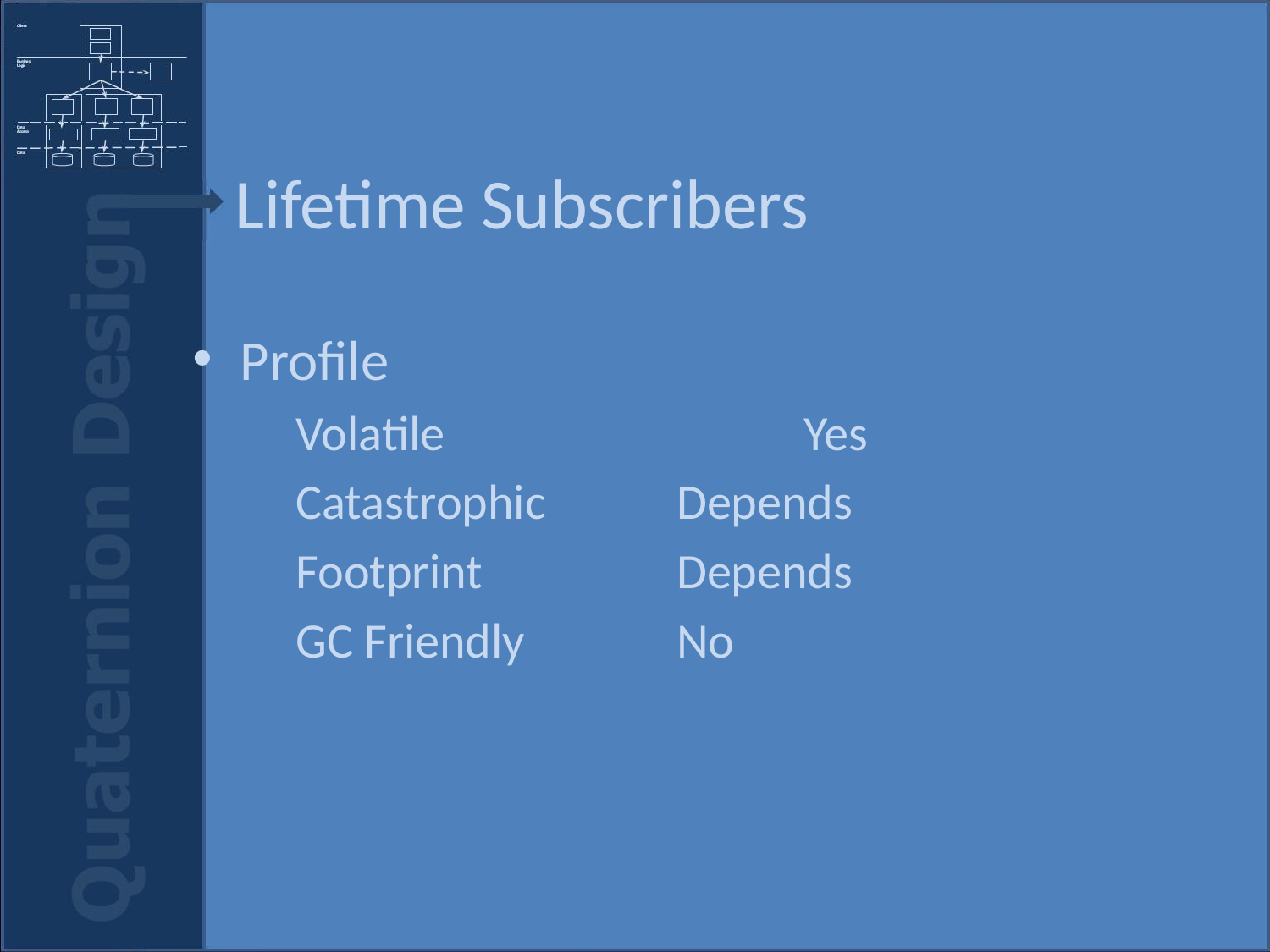

# Lifetime Subscribers
Profile
	Volatile			Yes
	Catastrophic		Depends
	Footprint		Depends
	GC Friendly		No